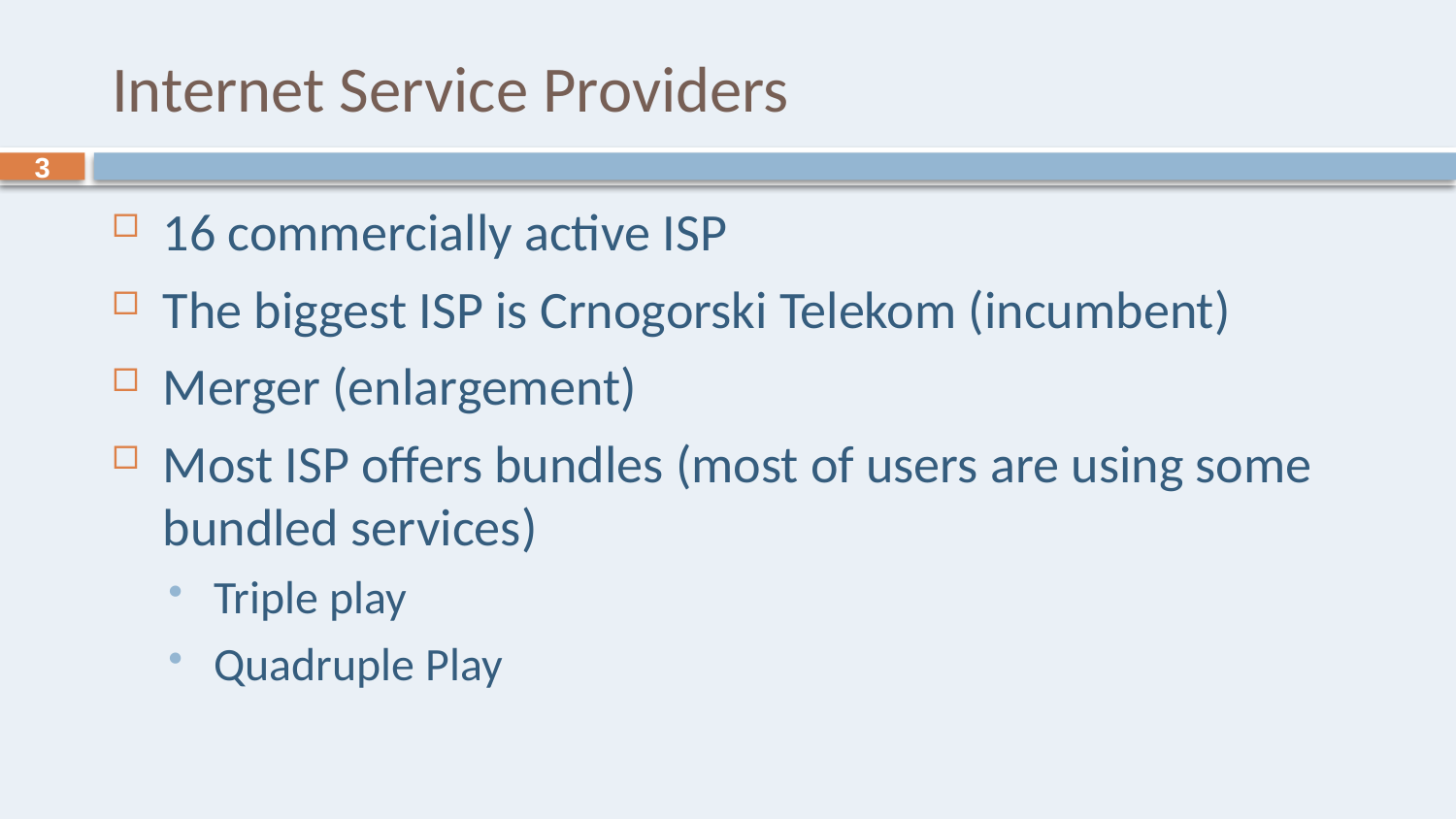

# Internet Service Providers
3
16 commercially active ISP
The biggest ISP is Crnogorski Telekom (incumbent)
Merger (enlargement)
Most ISP offers bundles (most of users are using some bundled services)
Triple play
Quadruple Play